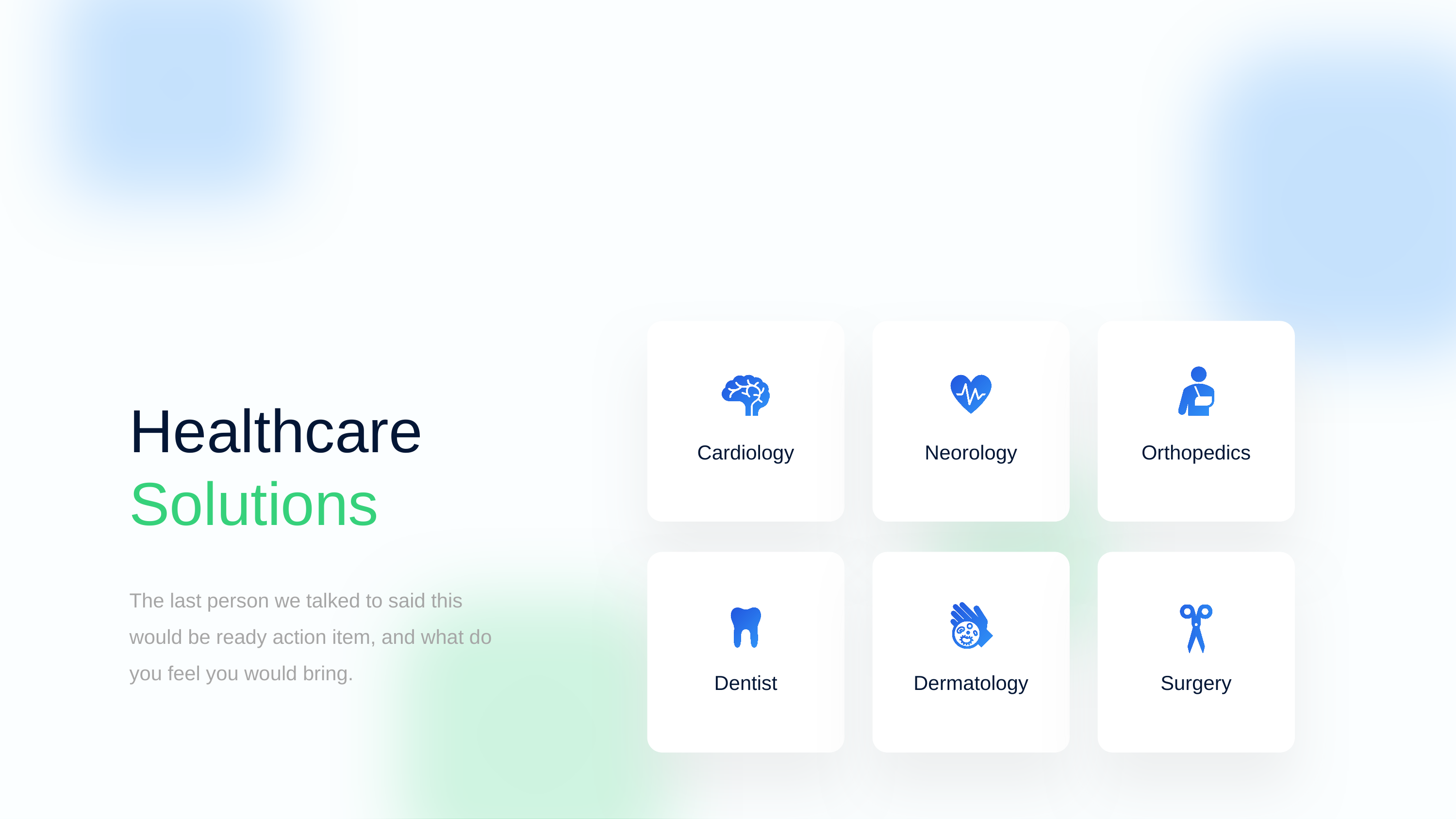

Healthcare Solutions
Cardiology
Neorology
Orthopedics

The last person we talked to said this would be ready action item, and what do you feel you would bring.

Dentist
Dermatology
Surgery